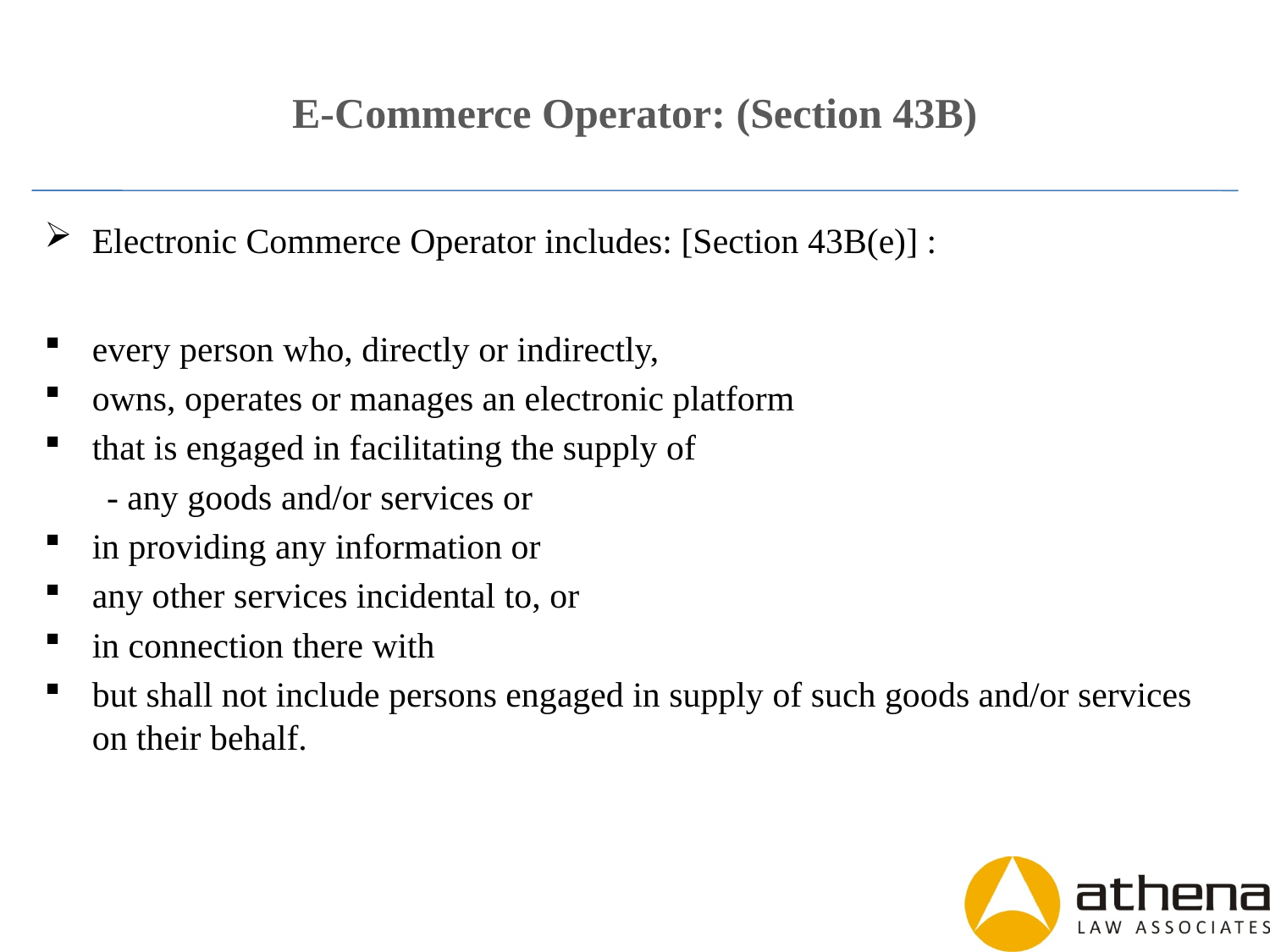

# E-Commerce Operator: (Section 43B)
Electronic Commerce Operator includes: [Section 43B(e)] :

every person who, directly or indirectly,
owns, operates or manages an electronic platform
that is engaged in facilitating the supply of
       - any goods and/or services or
in providing any information or
any other services incidental to, or
in connection there with
but shall not include persons engaged in supply of such goods and/or services on their behalf.